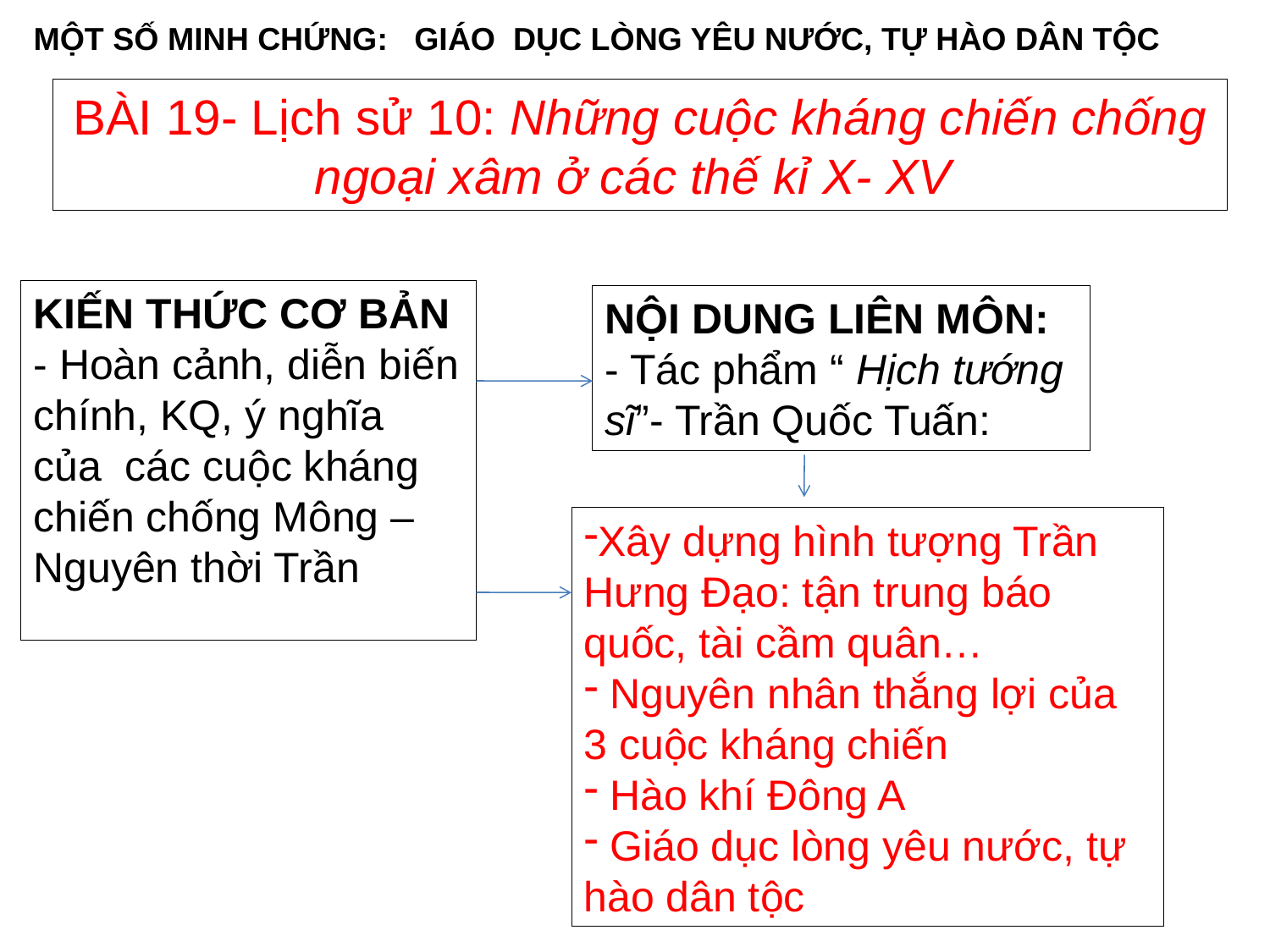

MỘT SỐ MINH CHỨNG:   GIÁO  DỤC LÒNG YÊU NƯỚC, TỰ HÀO DÂN TỘC
BÀI 19- Lịch sử 10: Những cuộc kháng chiến chống ngoại xâm ở các thế kỉ X- XV
KIẾN THỨC CƠ BẢN
- Hoàn cảnh, diễn biến chính, KQ, ý nghĩa của  các cuộc kháng chiến chống Mông – Nguyên thời Trần

NỘI DUNG LIÊN MÔN:
- Tác phẩm “ Hịch tướng sĩ”- Trần Quốc Tuấn:
Xây dựng hình tượng Trần Hưng Đạo: tận trung báo quốc, tài cầm quân…
 Nguyên nhân thắng lợi của 3 cuộc kháng chiến
 Hào khí Đông A
 Giáo dục lòng yêu nước, tự hào dân tộc